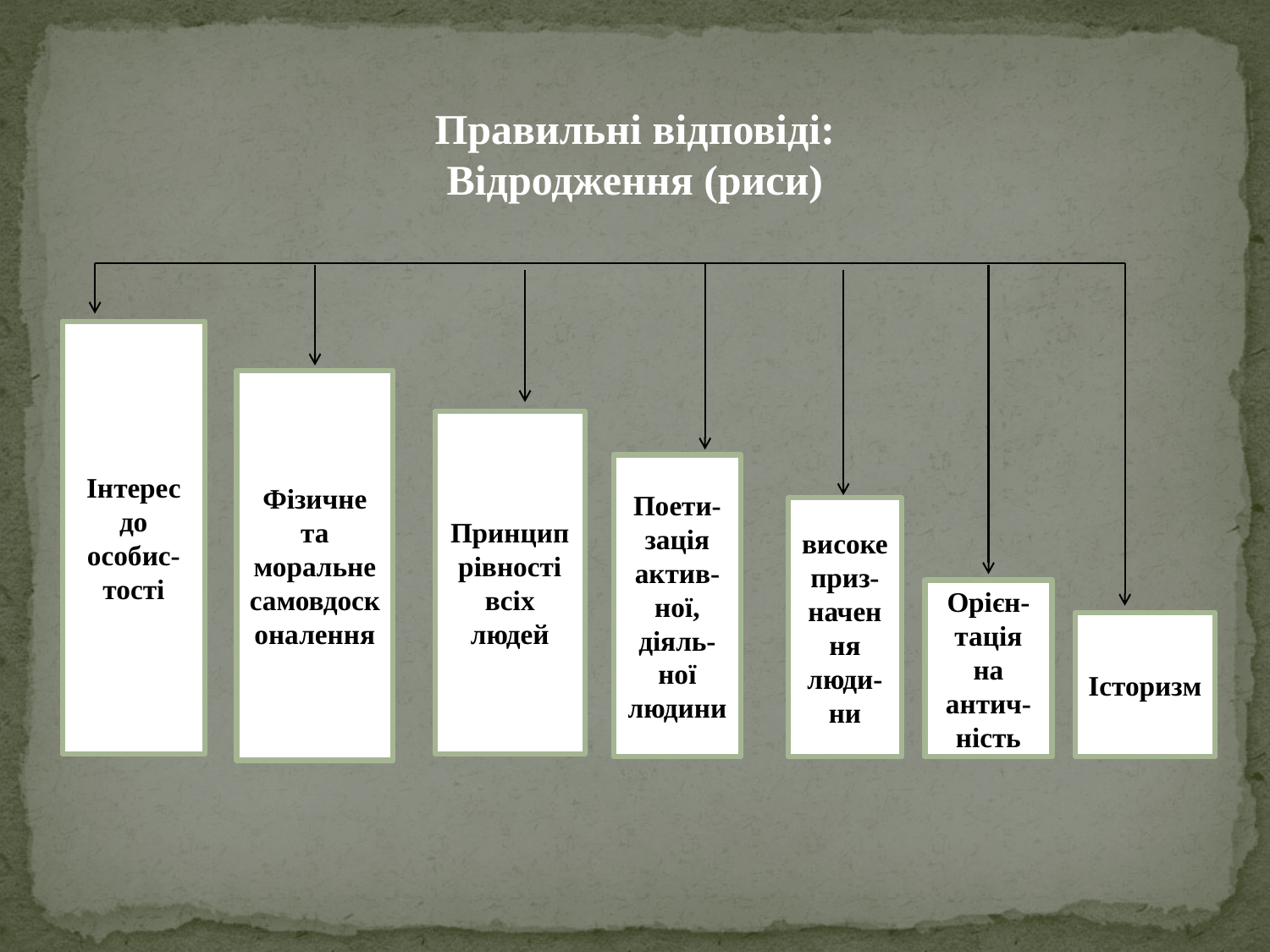

Правильні відповіді:
Відродження (риси)
Інтерес до особис-тості
Фізичне та моральне самовдосконалення
Принцип рівності всіх людей
Поети-зація актив-ної, діяль-ної людини
високе приз-начення люди-ни
Орієн-тація на антич-ність
Історизм